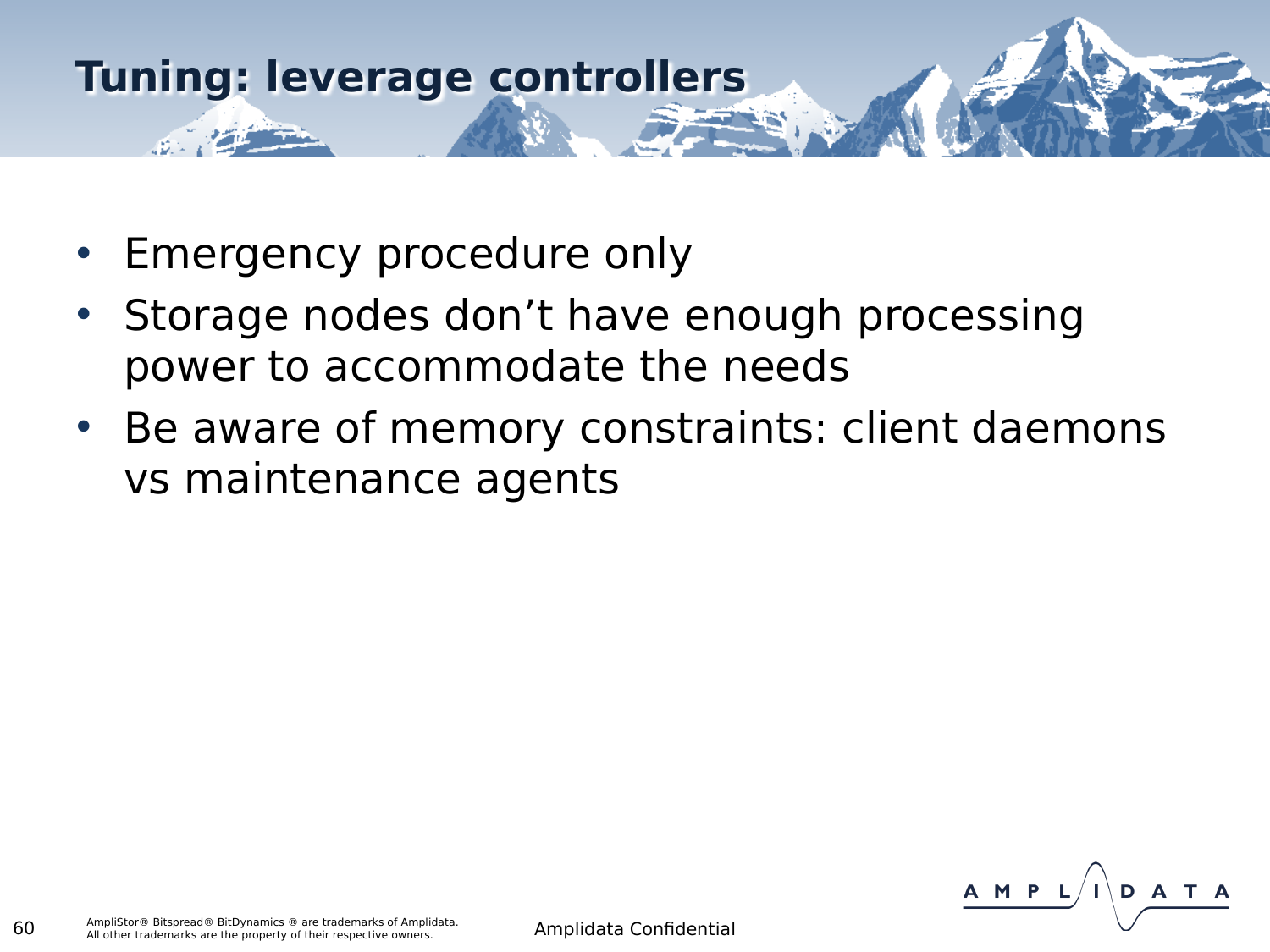

# Tuning: leverage controllers
Emergency procedure only
Storage nodes don’t have enough processing power to accommodate the needs
Be aware of memory constraints: client daemons vs maintenance agents
60
Amplidata Confidential